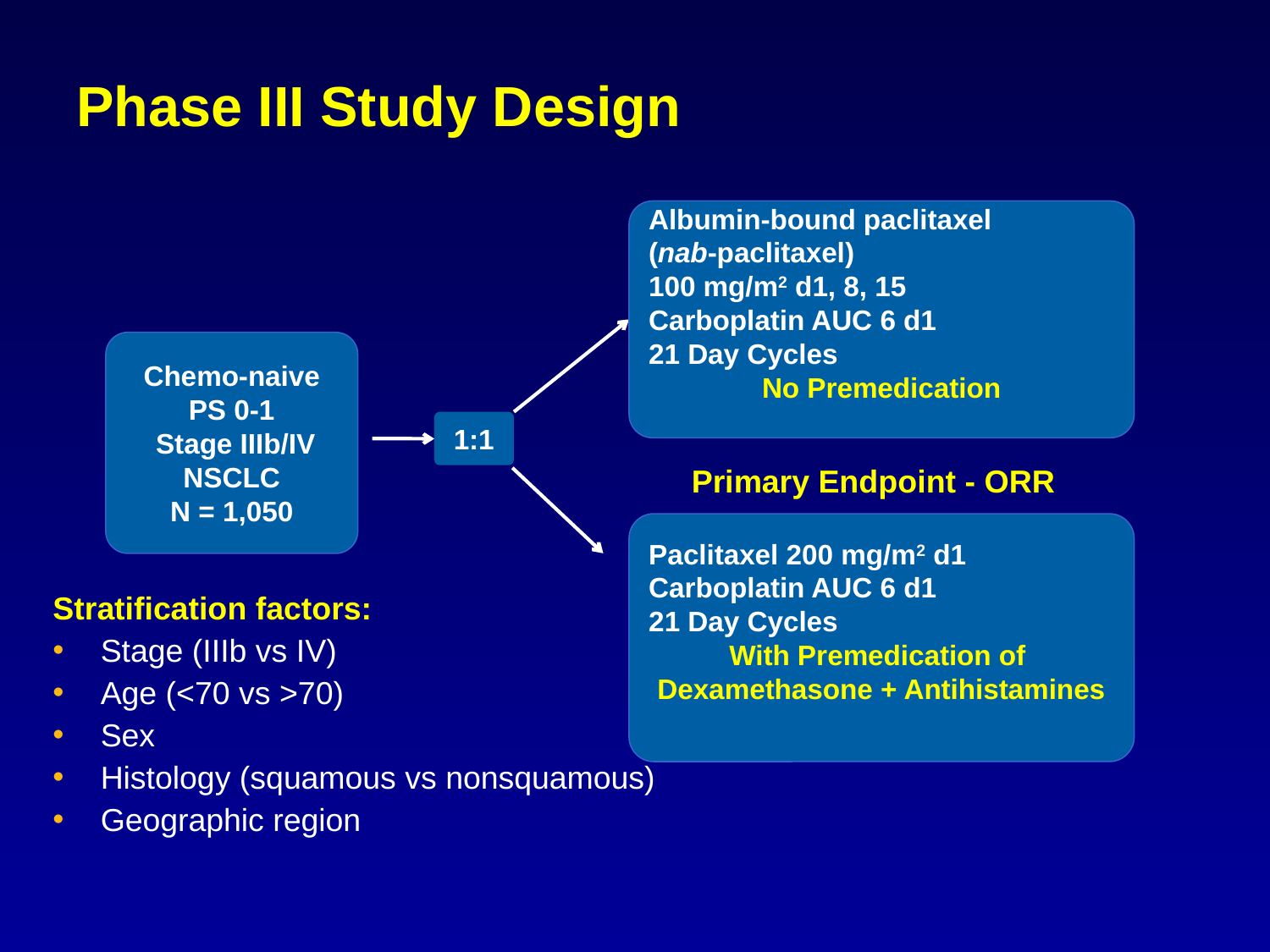

# Phase III Study Design
Albumin-bound paclitaxel
(nab-paclitaxel)
100 mg/m2 d1, 8, 15
Carboplatin AUC 6 d1
21 Day Cycles
No Premedication

Chemo-naive
PS 0-1
 Stage IIIb/IV NSCLC
N = 1,050
1:1
Primary Endpoint - ORR
Paclitaxel 200 mg/m2 d1
Carboplatin AUC 6 d1
21 Day Cycles
With Premedication of
Dexamethasone + Antihistamines

Stratification factors:
Stage (IIIb vs IV)
Age (<70 vs >70)
Sex
Histology (squamous vs nonsquamous)
Geographic region